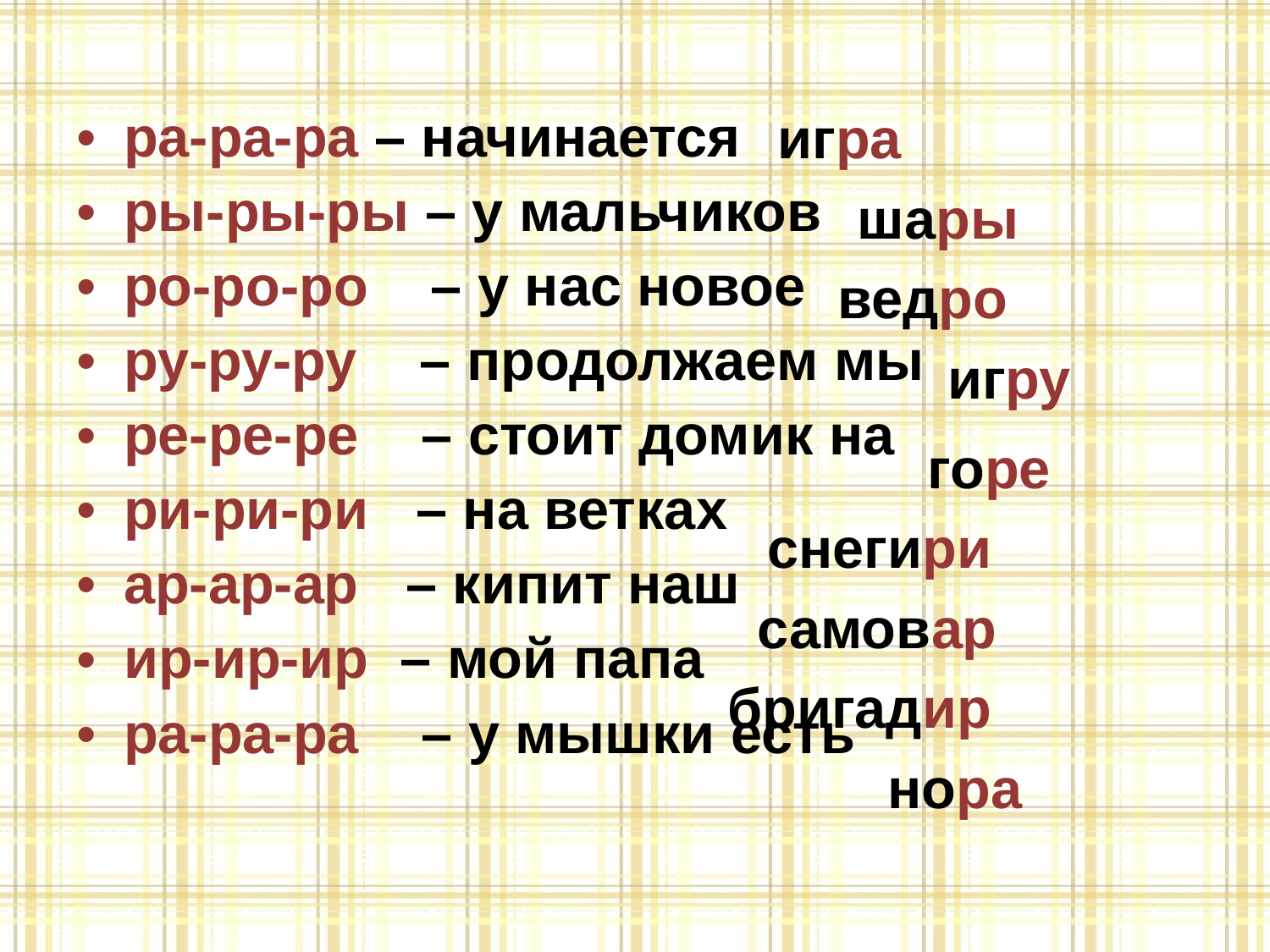

игра
ра-ра-ра – начинается
ры-ры-ры – у мальчиков
ро-ро-ро    – у нас новое
ру-ру-ру    – продолжаем мы
ре-ре-ре    – стоит домик на
ри-ри-ри   – на ветках
ар-ар-ар   – кипит наш
ир-ир-ир  – мой папа
ра-ра-ра    – у мышки есть

шары
ведро
игру
горе
снегири
самовар
бригадир
нора